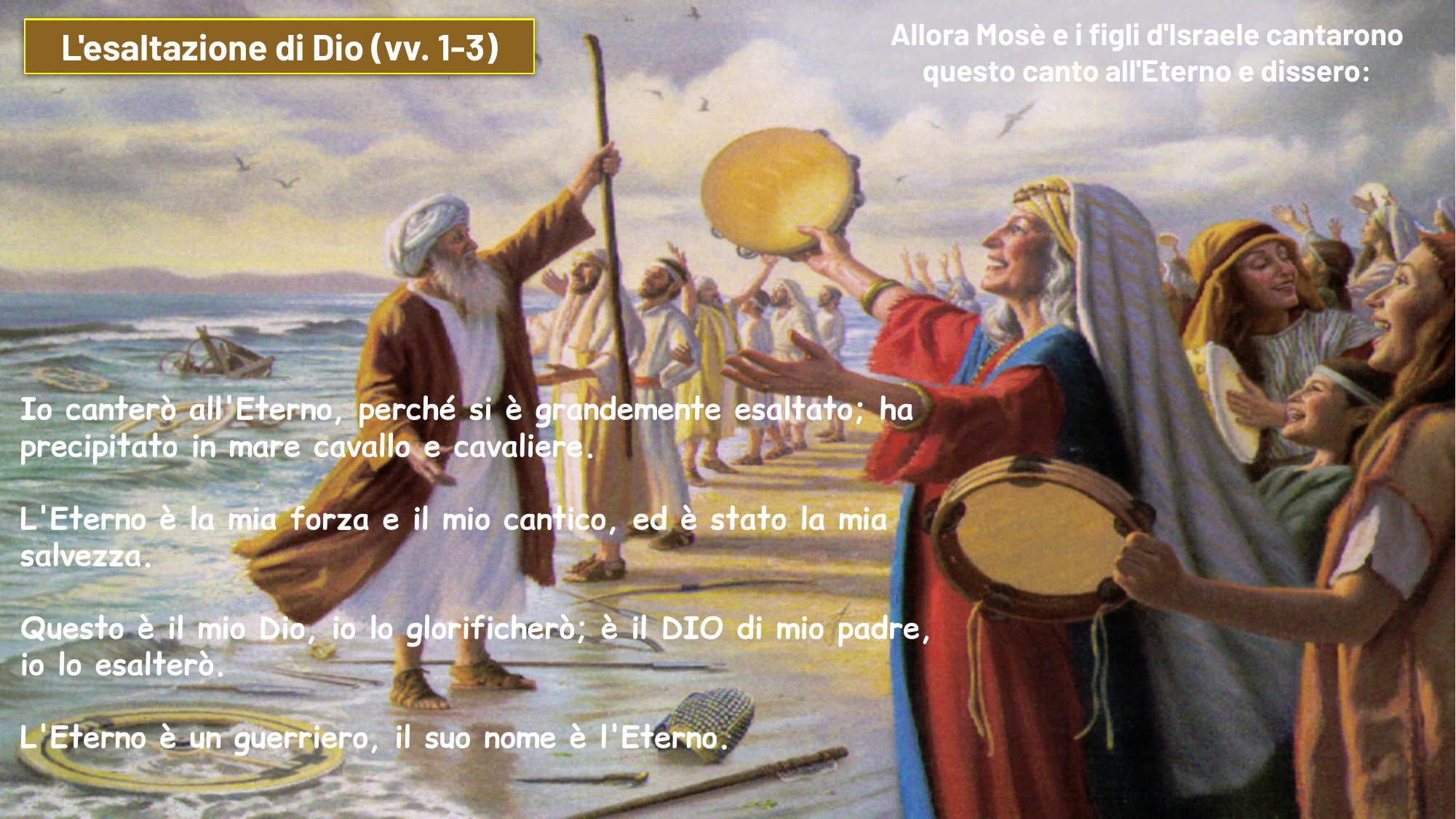

Allora Mosè e i figli d'Israele cantarono questo canto all'Eterno e dissero:
L'esaltazione di Dio (vv. 1-3)
Io canterò all'Eterno, perché si è grandemente esaltato; ha precipitato in mare cavallo e cavaliere.

L'Eterno è la mia forza e il mio cantico, ed è stato la mia salvezza.

Questo è il mio Dio, io lo glorificherò; è il DIO di mio padre, io lo esalterò.

L'Eterno è un guerriero, il suo nome è l'Eterno.